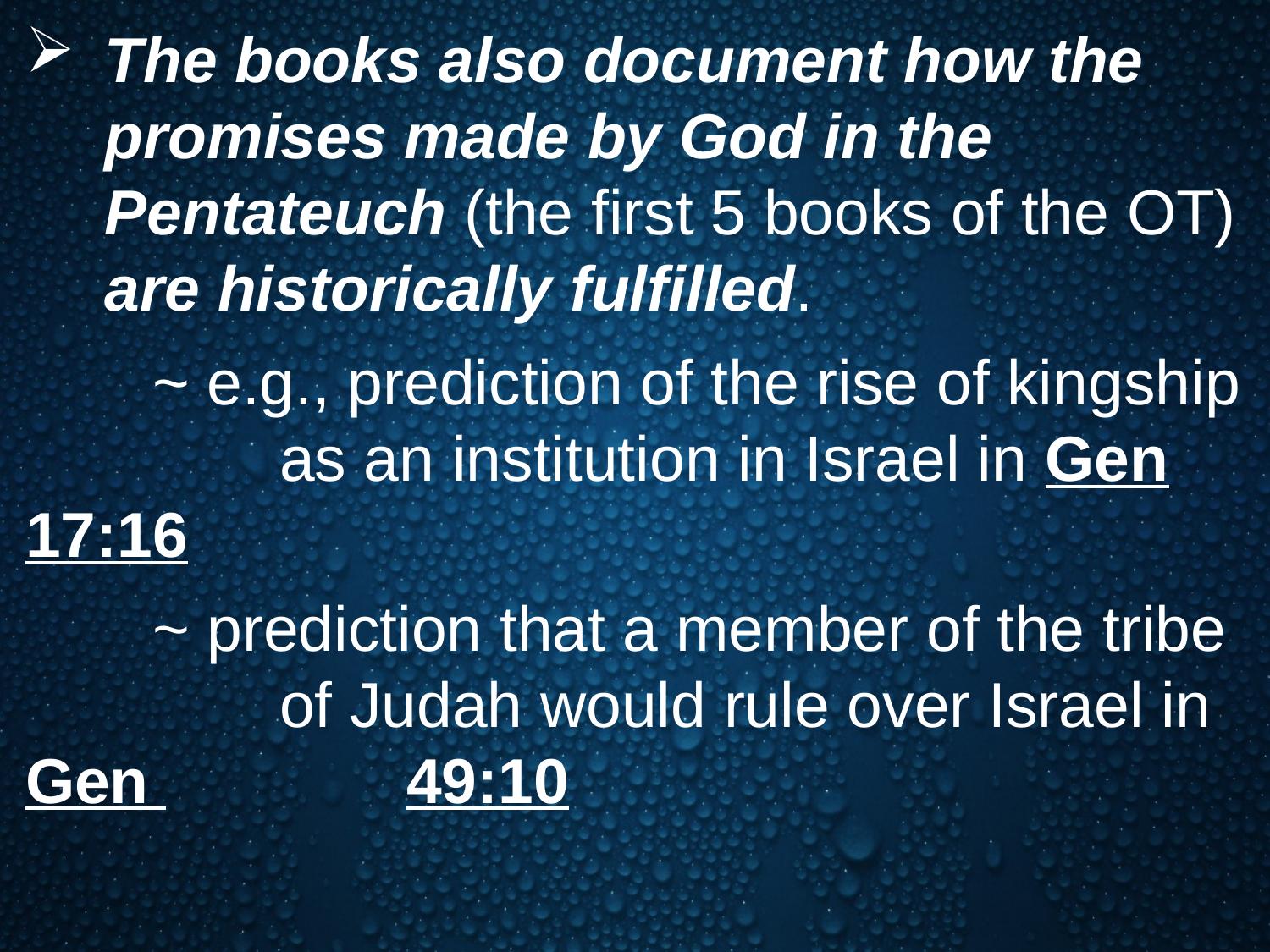

The books also document how the promises made by God in the Pentateuch (the first 5 books of the OT) are historically fulfilled.
	~ e.g., prediction of the rise of kingship 		as an institution in Israel in Gen 17:16
	~ prediction that a member of the tribe 		of Judah would rule over Israel in Gen 		49:10